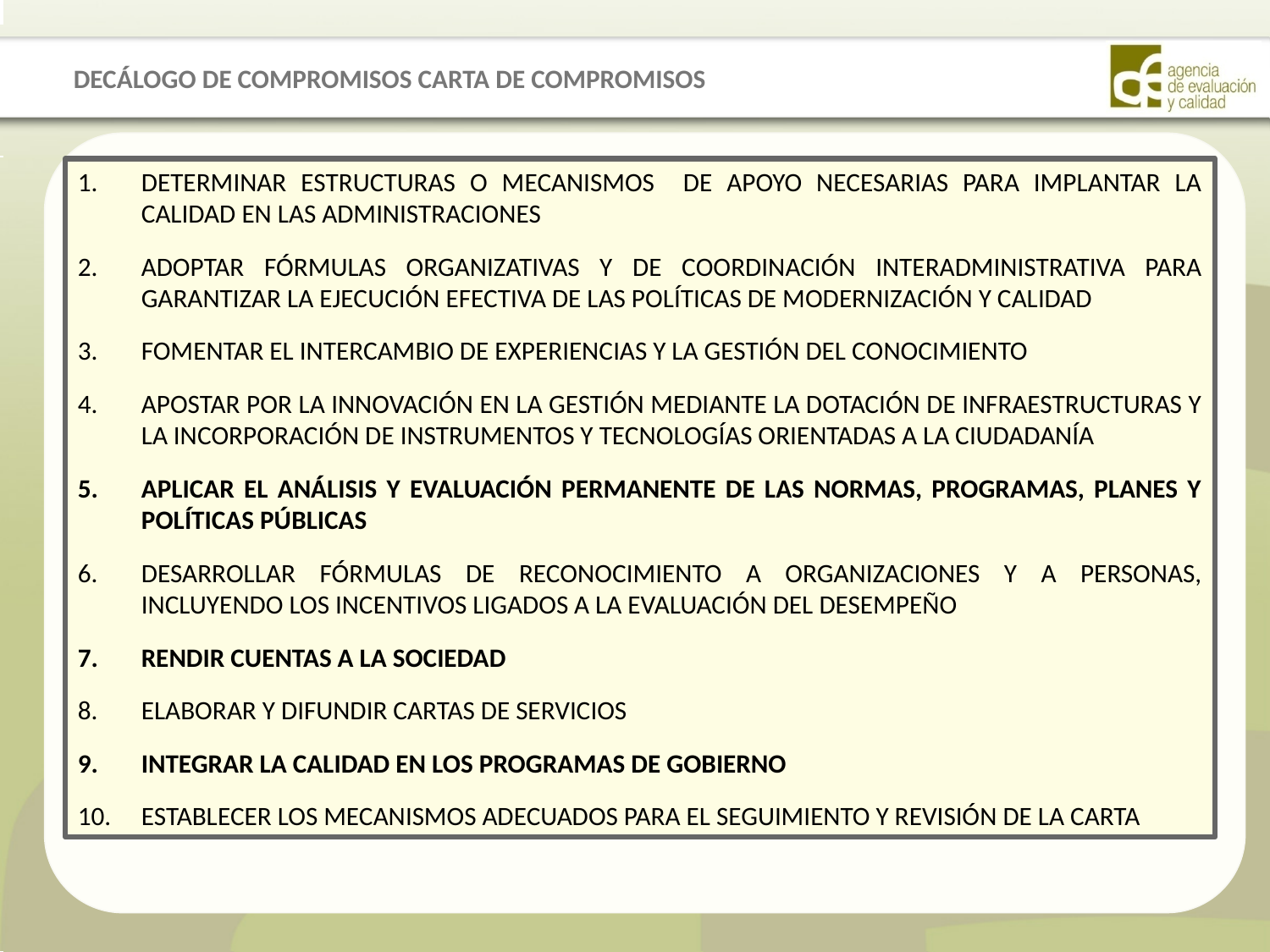

DECÁLOGO DE COMPROMISOS CARTA DE COMPROMISOS

DETERMINAR ESTRUCTURAS O MECANISMOS  DE APOYO NECESARIAS PARA IMPLANTAR LA CALIDAD EN LAS ADMINISTRACIONES
ADOPTAR FÓRMULAS ORGANIZATIVAS Y DE COORDINACIÓN INTERADMINISTRATIVA PARA GARANTIZAR LA EJECUCIÓN EFECTIVA DE LAS POLÍTICAS DE MODERNIZACIÓN Y CALIDAD
FOMENTAR EL INTERCAMBIO DE EXPERIENCIAS Y LA GESTIÓN DEL CONOCIMIENTO
APOSTAR POR LA INNOVACIÓN EN LA GESTIÓN MEDIANTE LA DOTACIÓN DE INFRAESTRUCTURAS Y LA INCORPORACIÓN DE INSTRUMENTOS Y TECNOLOGÍAS ORIENTADAS A LA CIUDADANÍA
APLICAR EL ANÁLISIS Y EVALUACIÓN PERMANENTE DE LAS NORMAS, PROGRAMAS, PLANES Y POLÍTICAS PÚBLICAS
DESARROLLAR FÓRMULAS DE RECONOCIMIENTO A ORGANIZACIONES Y A PERSONAS, INCLUYENDO LOS INCENTIVOS LIGADOS A LA EVALUACIÓN DEL DESEMPEÑO
RENDIR CUENTAS A LA SOCIEDAD
ELABORAR Y DIFUNDIR CARTAS DE SERVICIOS
INTEGRAR LA CALIDAD EN LOS PROGRAMAS DE GOBIERNO
ESTABLECER LOS MECANISMOS ADECUADOS PARA EL SEGUIMIENTO Y REVISIÓN DE LA CARTA